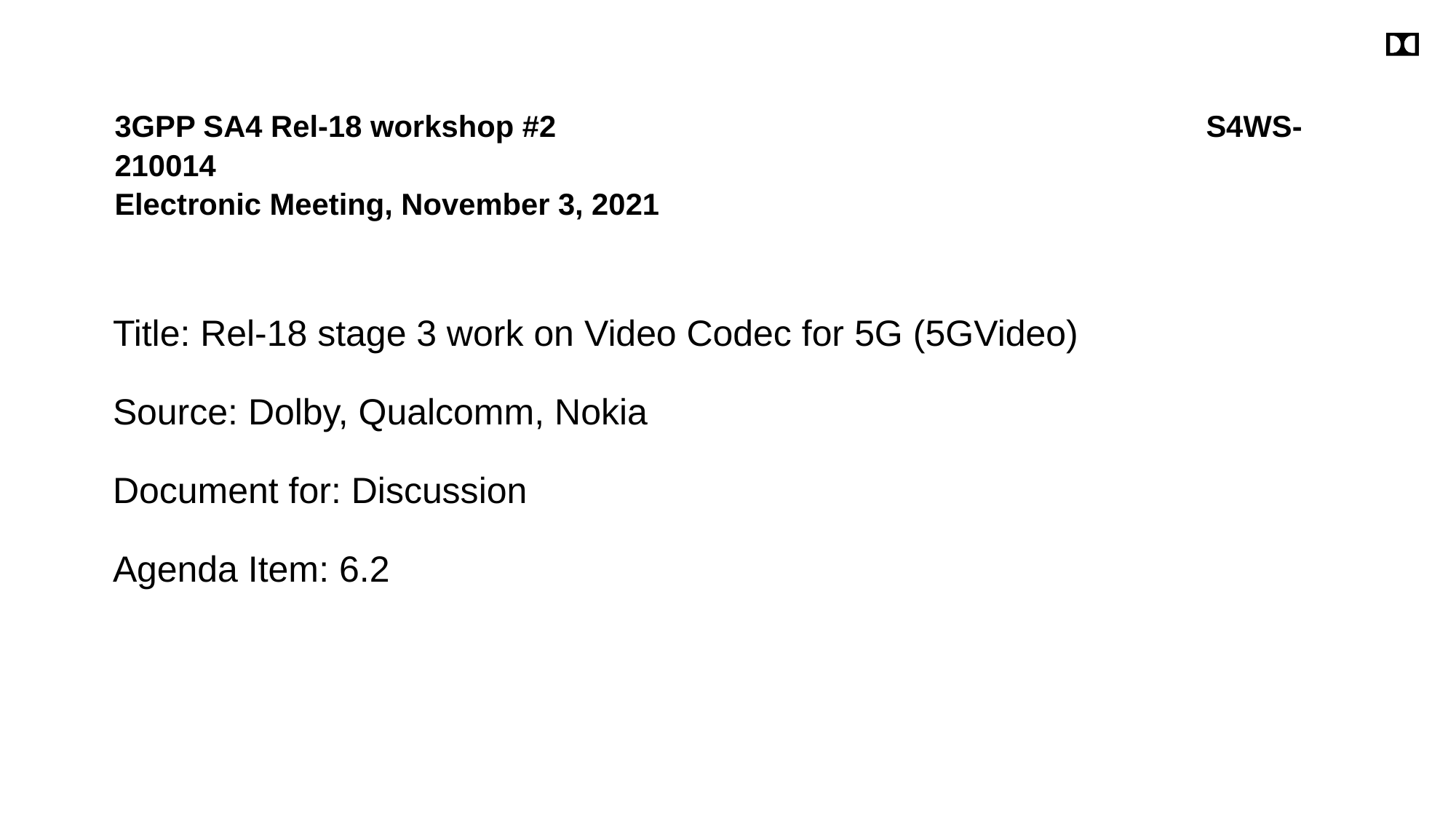

3GPP SA4 Rel-18 workshop #2						S4WS-210014
Electronic Meeting, November 3, 2021

# Title: Rel-18 stage 3 work on Video Codec for 5G (5GVideo) Source: Dolby, Qualcomm, Nokia Document for: Discussion Agenda Item: 6.2